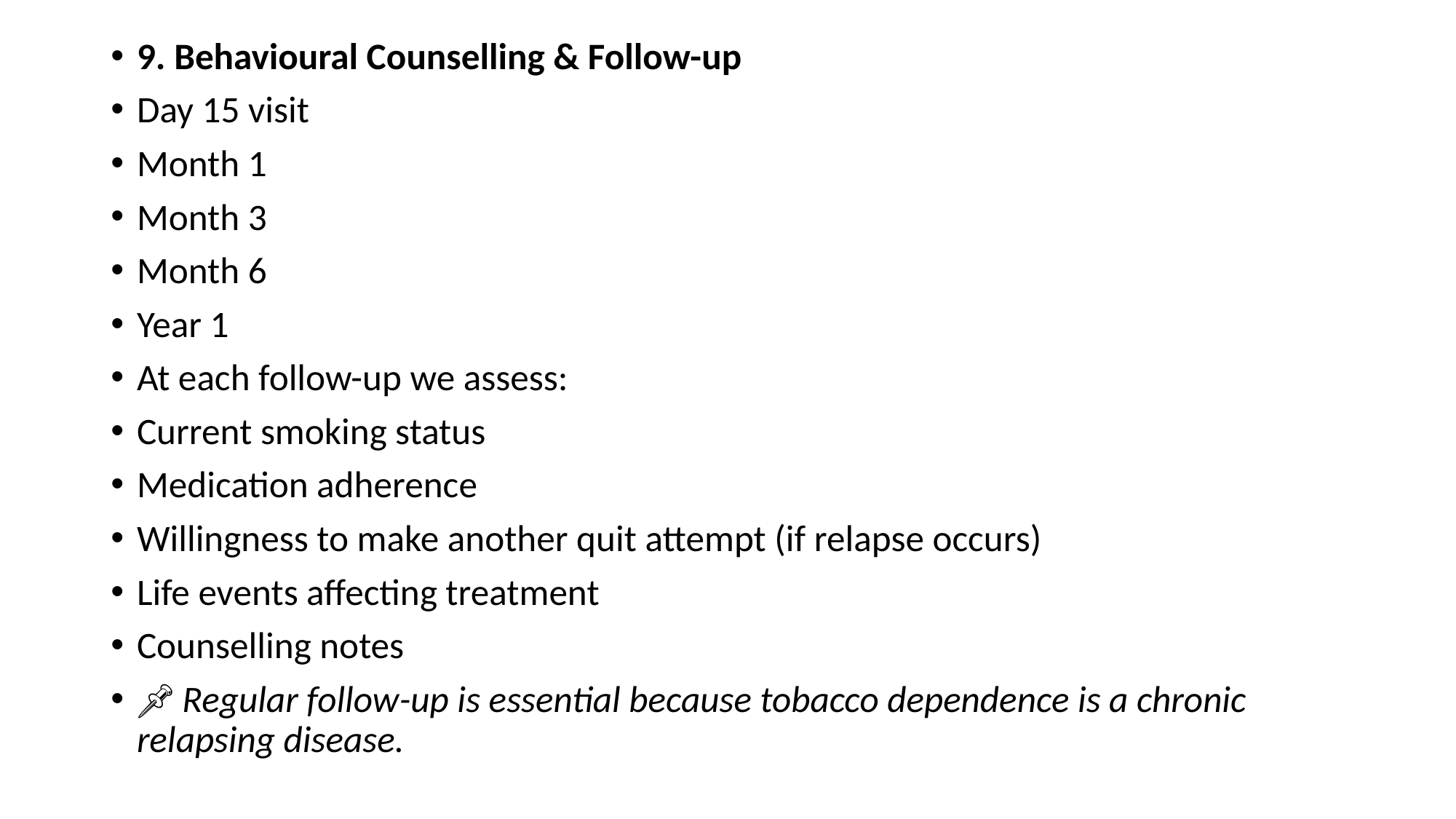

9. Behavioural Counselling & Follow-up
Day 15 visit
Month 1
Month 3
Month 6
Year 1
At each follow-up we assess:
Current smoking status
Medication adherence
Willingness to make another quit attempt (if relapse occurs)
Life events affecting treatment
Counselling notes
📌 Regular follow-up is essential because tobacco dependence is a chronic relapsing disease.